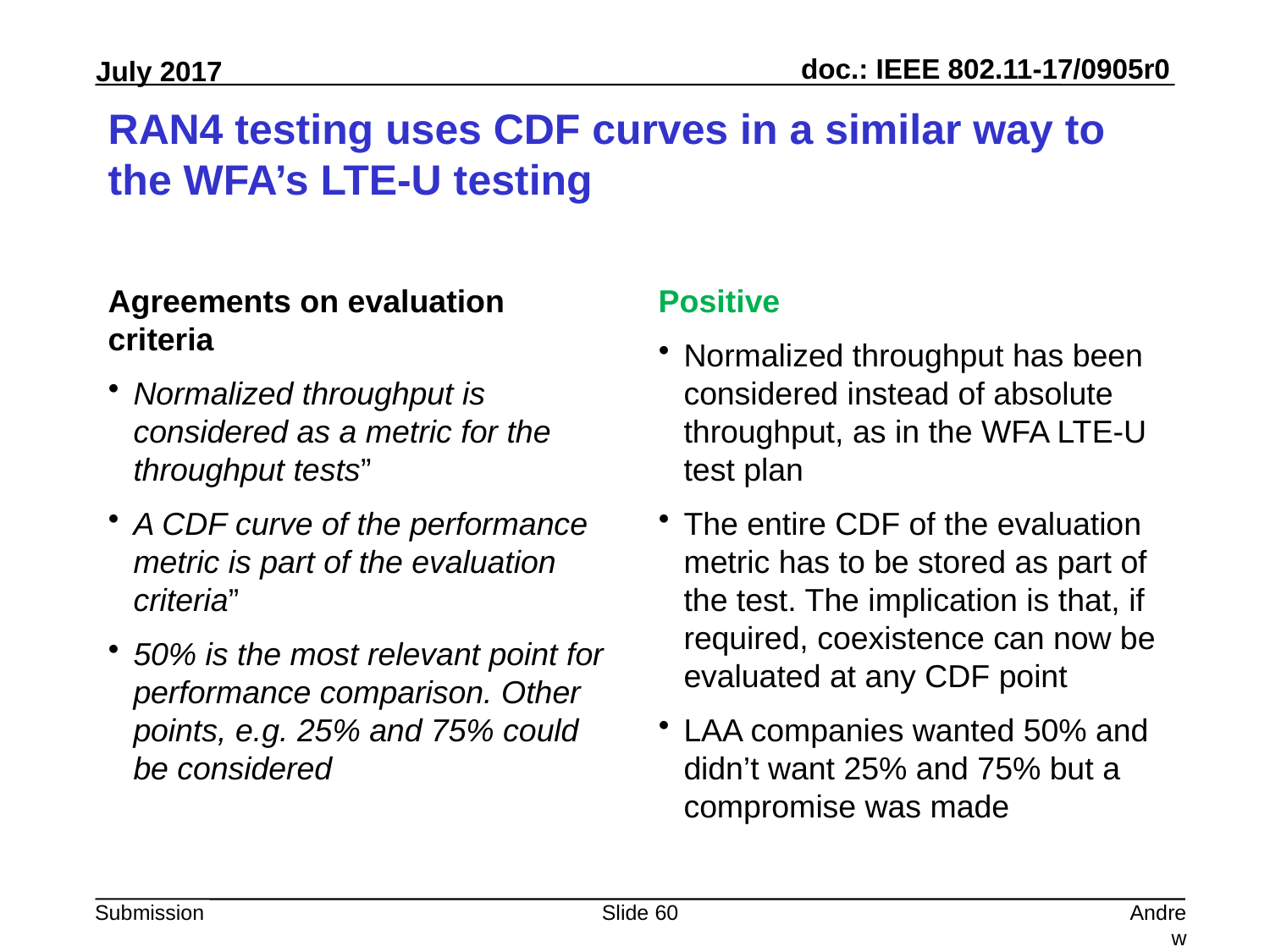

# RAN4 testing uses CDF curves in a similar way to the WFA’s LTE-U testing
Agreements on evaluation criteria
Normalized throughput is considered as a metric for the throughput tests”
A CDF curve of the performance metric is part of the evaluation criteria”
50% is the most relevant point for performance comparison. Other points, e.g. 25% and 75% could be considered
Positive
Normalized throughput has been considered instead of absolute throughput, as in the WFA LTE-U test plan
The entire CDF of the evaluation metric has to be stored as part of the test. The implication is that, if required, coexistence can now be evaluated at any CDF point
LAA companies wanted 50% and didn’t want 25% and 75% but a compromise was made
Slide 60
Andrew Myles, Cisco